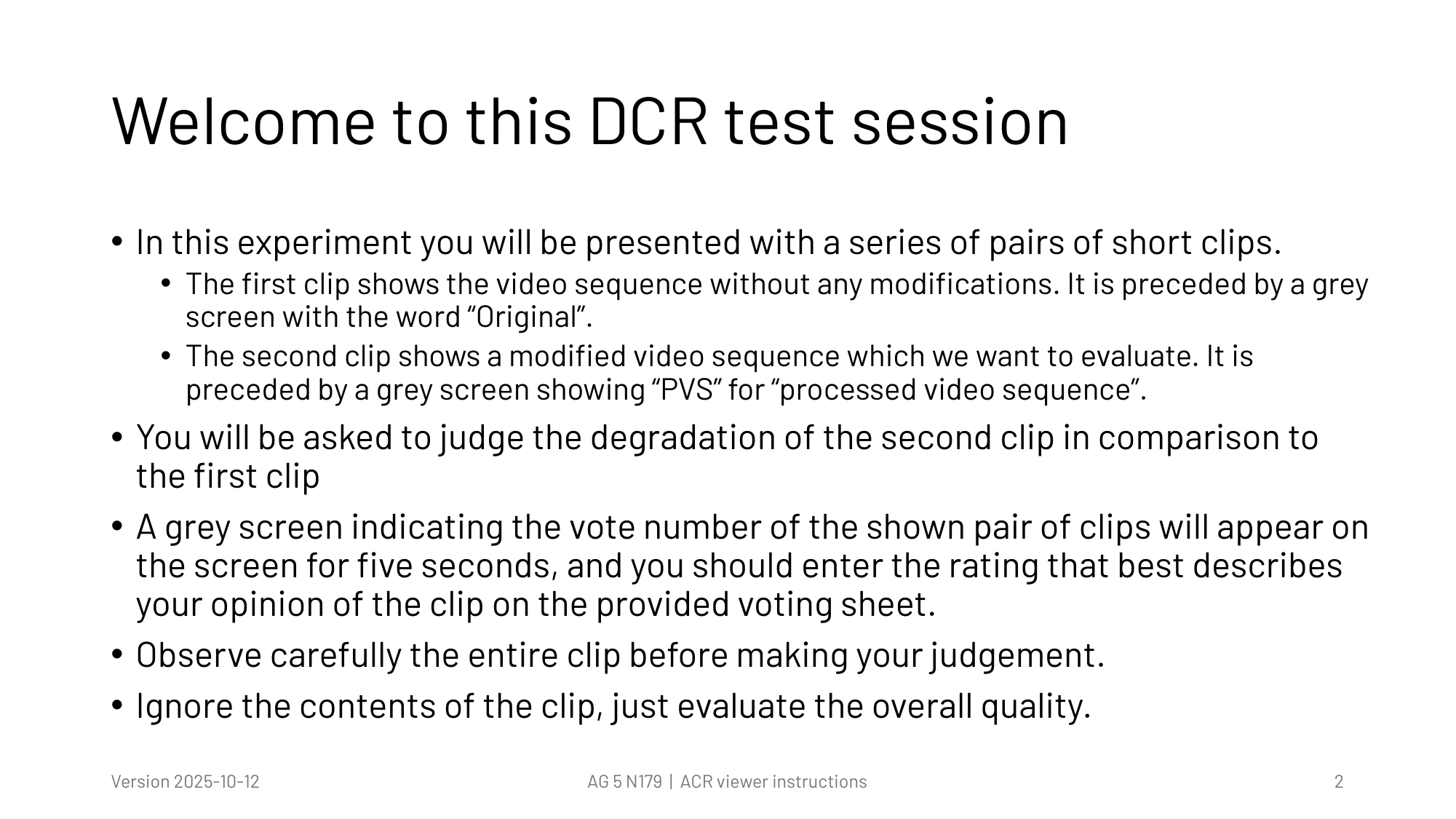

# Welcome to this DCR test session
In this experiment you will be presented with a series of pairs of short clips.
The first clip shows the video sequence without any modifications. It is preceded by a grey screen with the word “Original”.
The second clip shows a modified video sequence which we want to evaluate. It is preceded by a grey screen showing “PVS” for “processed video sequence”.
You will be asked to judge the degradation of the second clip in comparison to the first clip
A grey screen indicating the vote number of the shown pair of clips will appear on the screen for five seconds, and you should enter the rating that best describes your opinion of the clip on the provided voting sheet.
Observe carefully the entire clip before making your judgement.
Ignore the contents of the clip, just evaluate the overall quality.

Version 2025-10-12
AG 5 N179  |  ACR viewer instructions
2